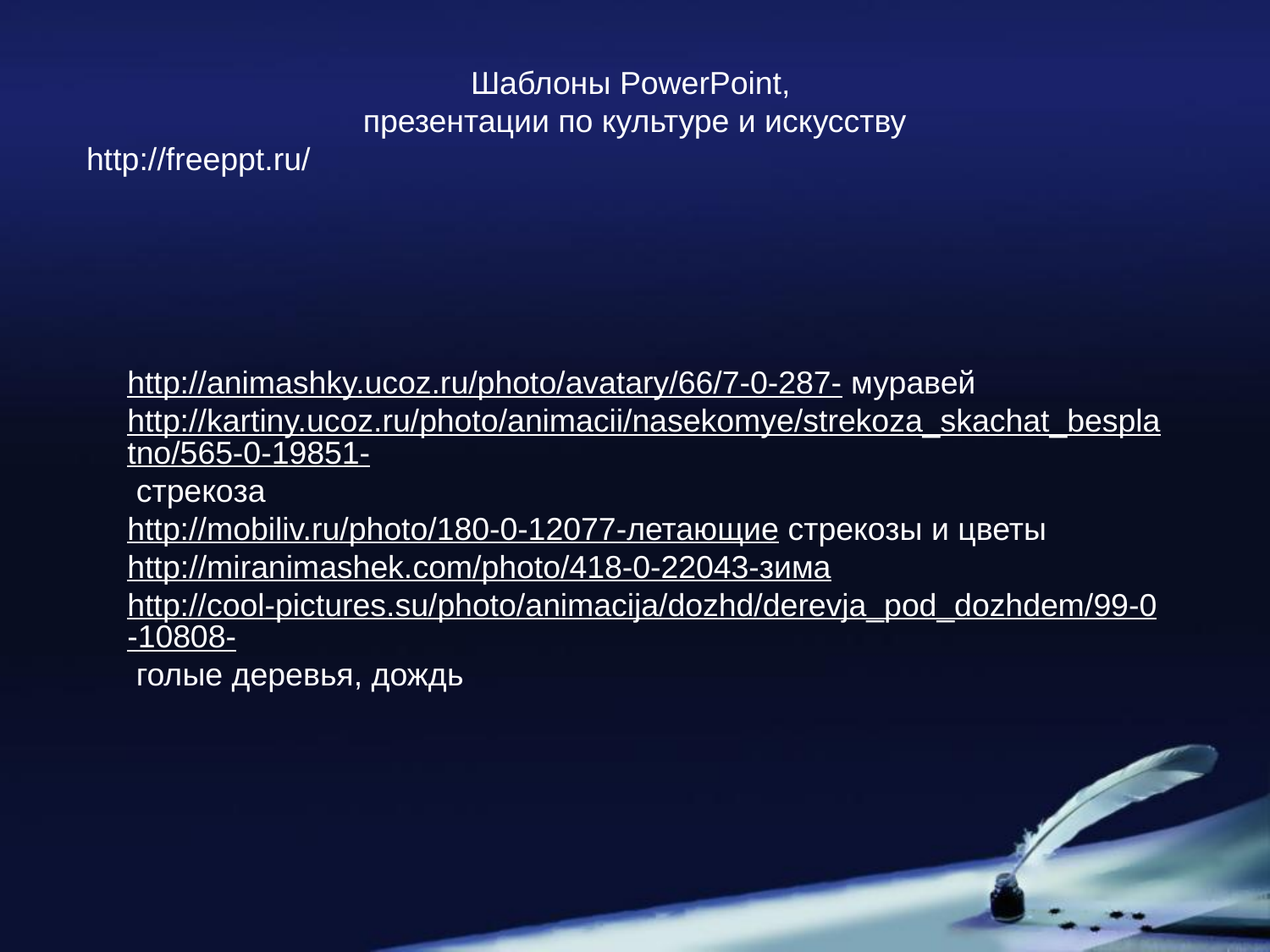

Шаблоны PowerPoint,
презентации по культуре и искусству
 http://freeppt.ru/
http://animashky.ucoz.ru/photo/avatary/66/7-0-287- муравей
http://kartiny.ucoz.ru/photo/animacii/nasekomye/strekoza_skachat_besplatno/565-0-19851- стрекоза
http://mobiliv.ru/photo/180-0-12077-летающие стрекозы и цветы
http://miranimashek.com/photo/418-0-22043-зима
http://cool-pictures.su/photo/animacija/dozhd/derevja_pod_dozhdem/99-0-10808- голые деревья, дождь